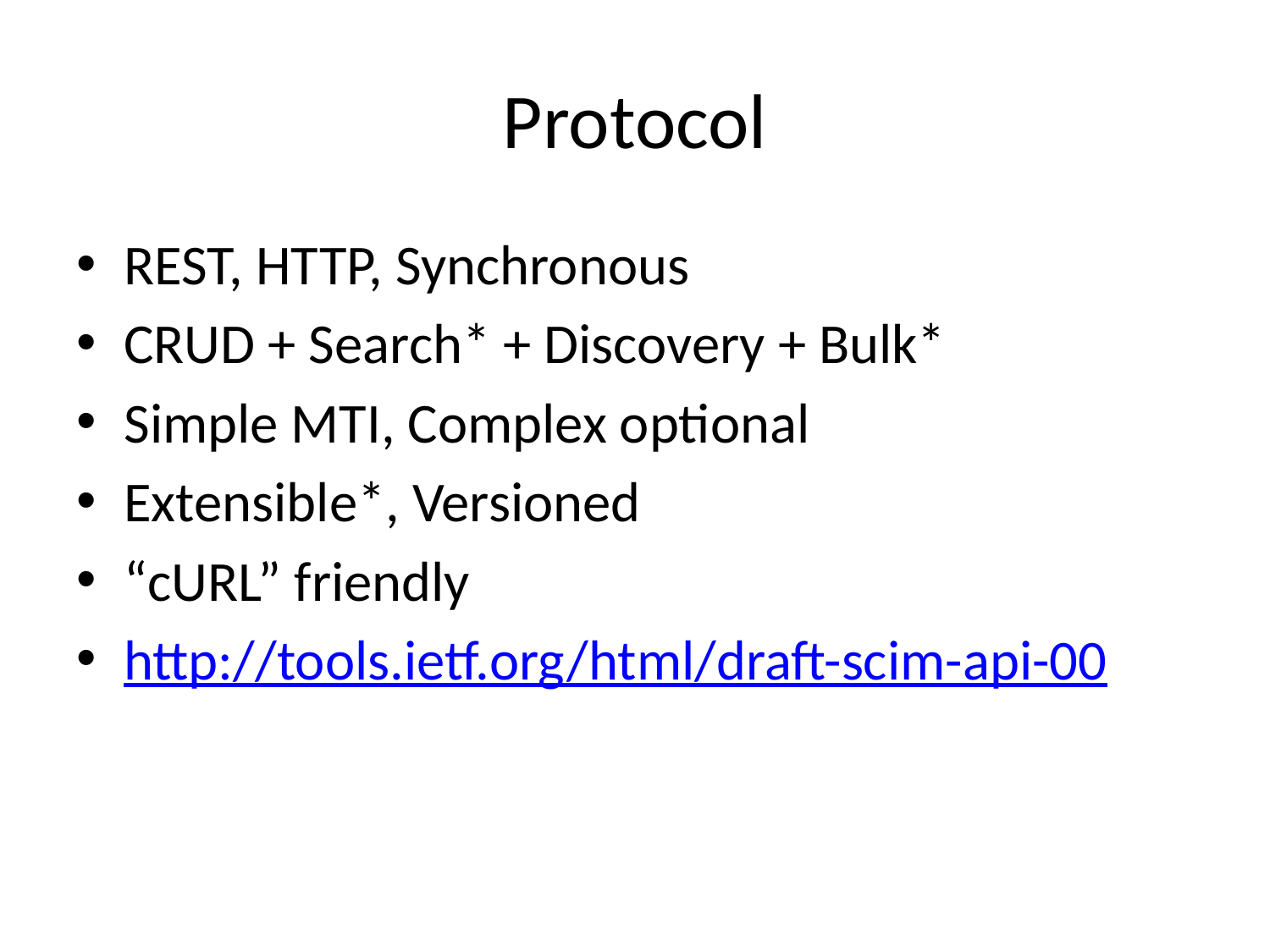

# Protocol
REST, HTTP, Synchronous
CRUD + Search* + Discovery + Bulk*
Simple MTI, Complex optional
Extensible*, Versioned
“cURL” friendly
http://tools.ietf.org/html/draft-scim-api-00